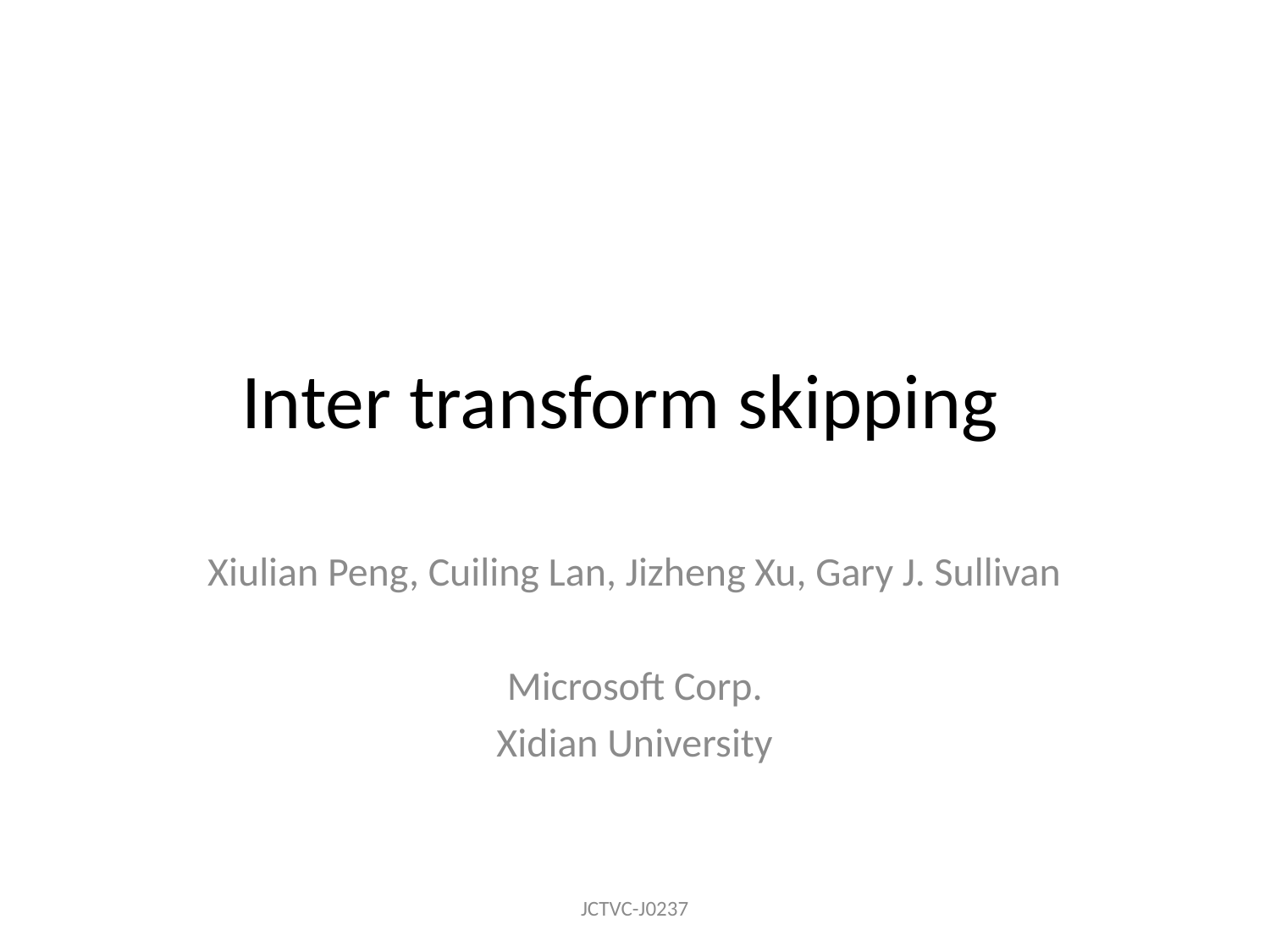

# Inter transform skipping
Xiulian Peng, Cuiling Lan, Jizheng Xu, Gary J. Sullivan

Microsoft Corp.
Xidian University
JCTVC-J0237